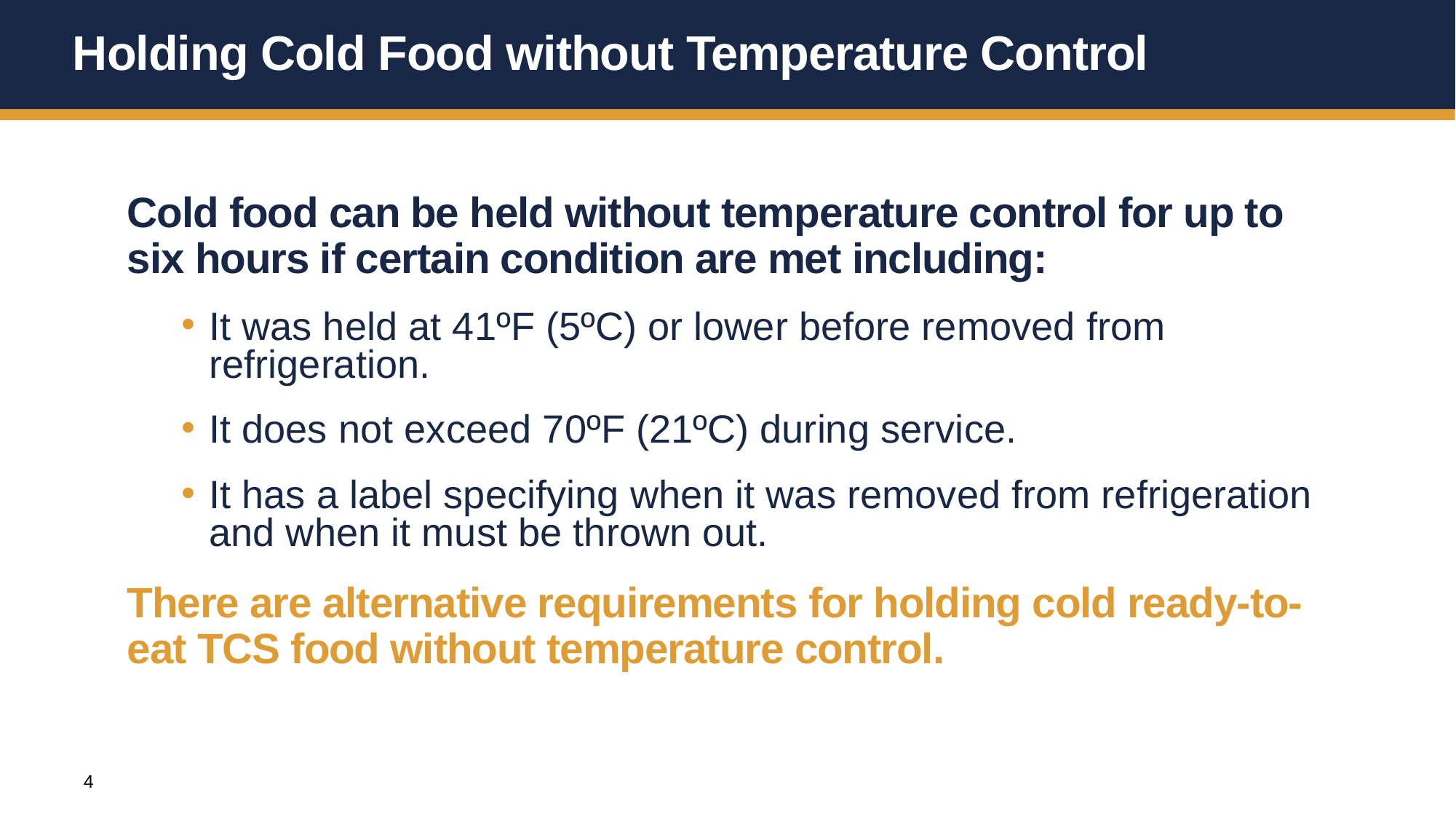

# Holding Cold Food without Temperature Control
Cold food can be held without temperature control for up to six hours if certain condition are met including:
It was held at 41ºF (5ºC) or lower before removed from refrigeration.
It does not exceed 70ºF (21ºC) during service.
It has a label specifying when it was removed from refrigeration and when it must be thrown out.
There are alternative requirements for holding cold ready-to-eat TCS food without temperature control.

4